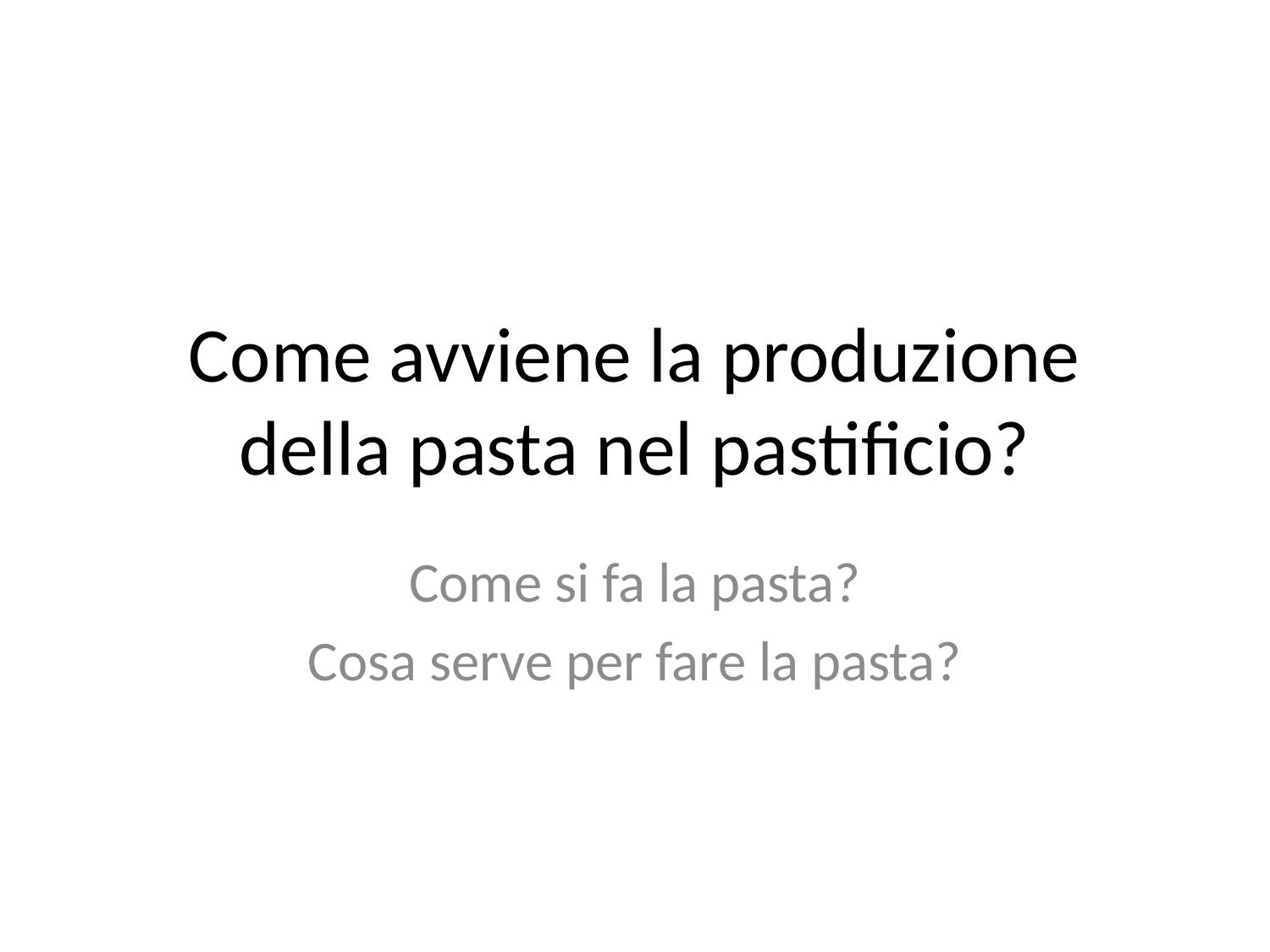

# Come avviene la produzione della pasta nel pastificio?
Come si fa la pasta?
Cosa serve per fare la pasta?